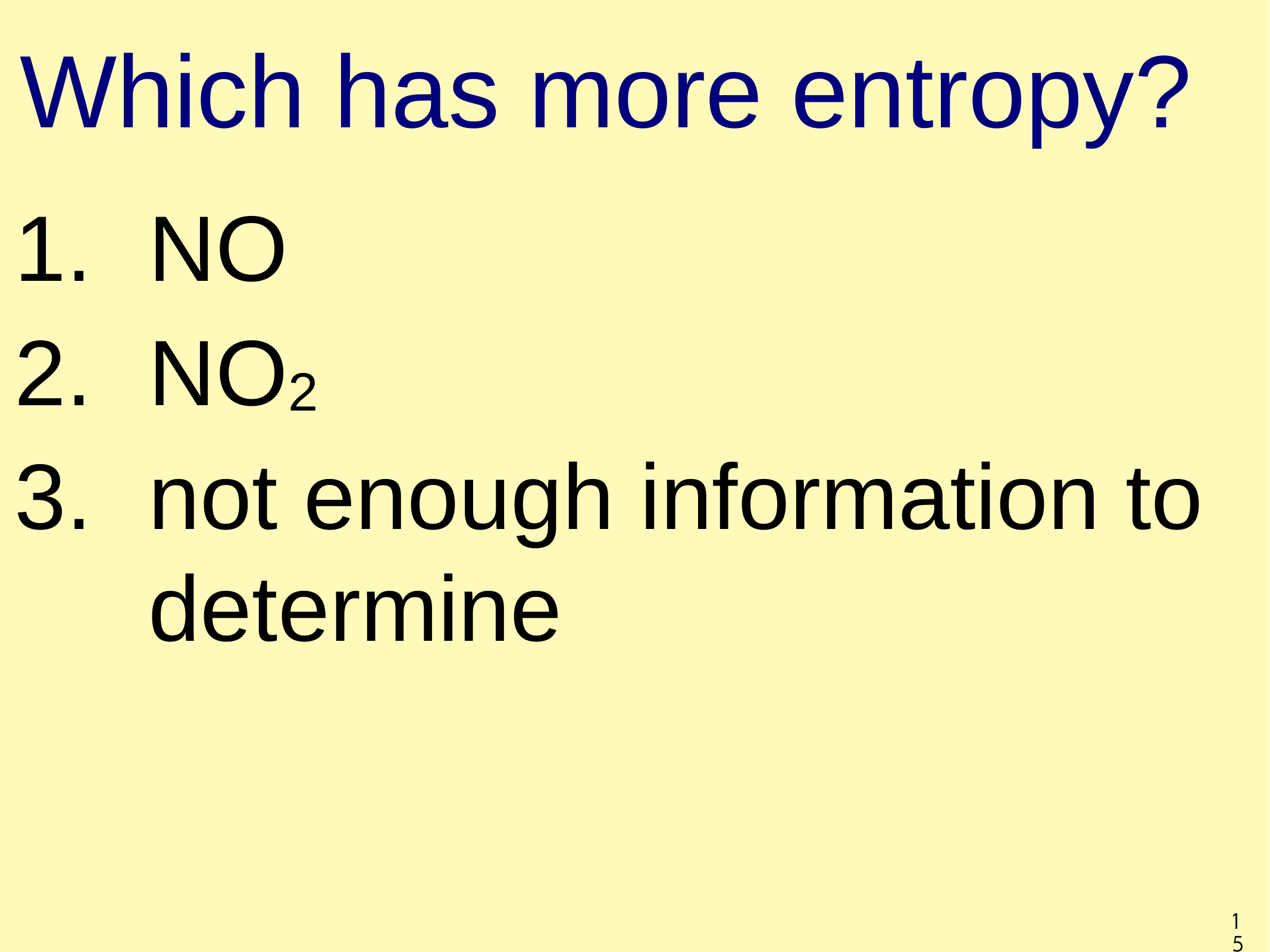

# Which has more entropy?
NO
NO2
not enough information to determine
15